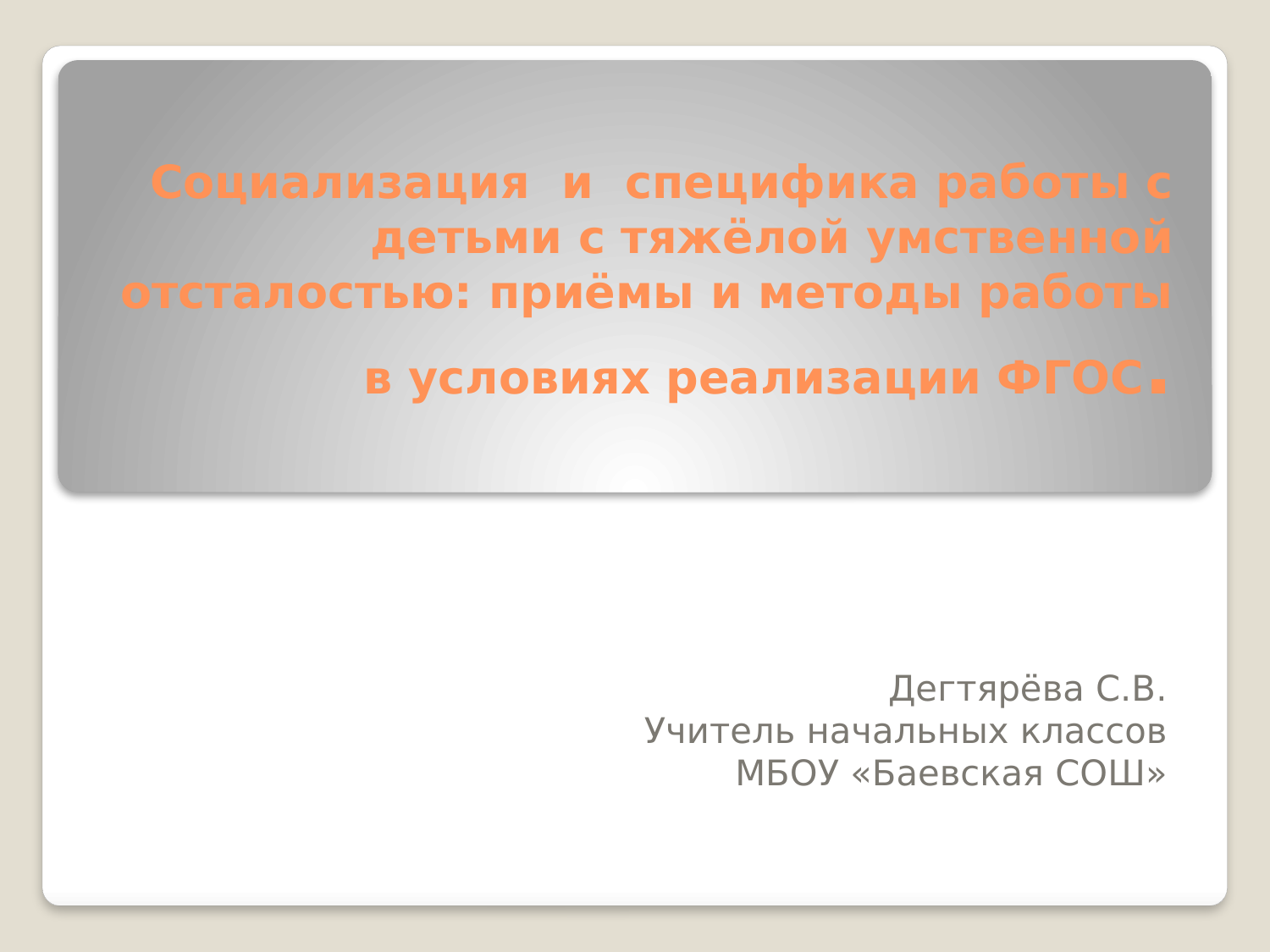

# Социализация  и  специфика работы с детьми с тяжёлой умственной отсталостью: приёмы и методы работы  в условиях реализации ФГОС.
Дегтярёва С.В.
Учитель начальных классов
МБОУ «Баевская СОШ»